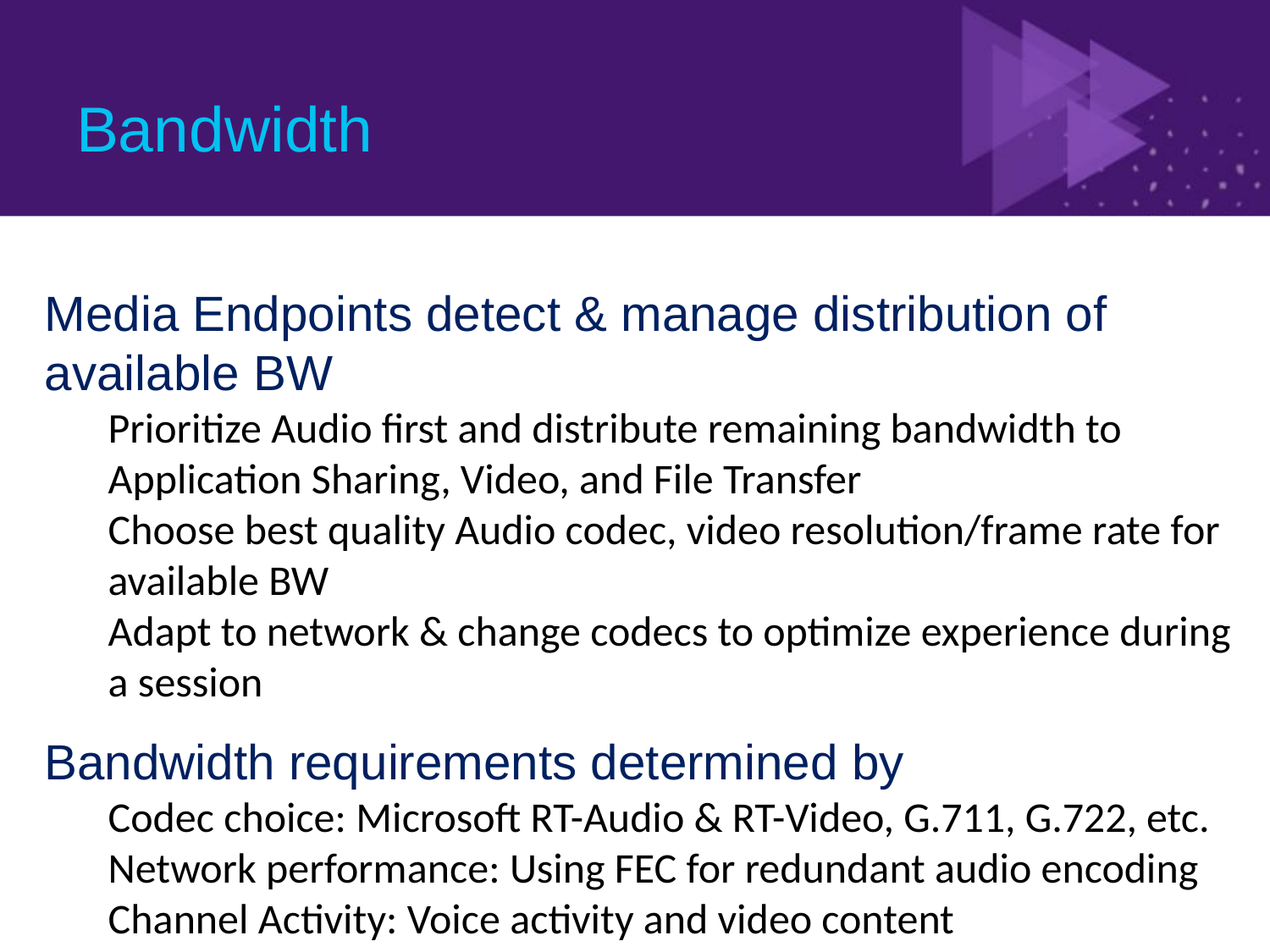

# Bandwidth
Media Endpoints detect & manage distribution of available BW
Prioritize Audio first and distribute remaining bandwidth to Application Sharing, Video, and File Transfer
Choose best quality Audio codec, video resolution/frame rate for available BW
Adapt to network & change codecs to optimize experience during a session

Bandwidth requirements determined by
Codec choice: Microsoft RT-Audio & RT-Video, G.711, G.722, etc.
Network performance: Using FEC for redundant audio encoding
Channel Activity: Voice activity and video content